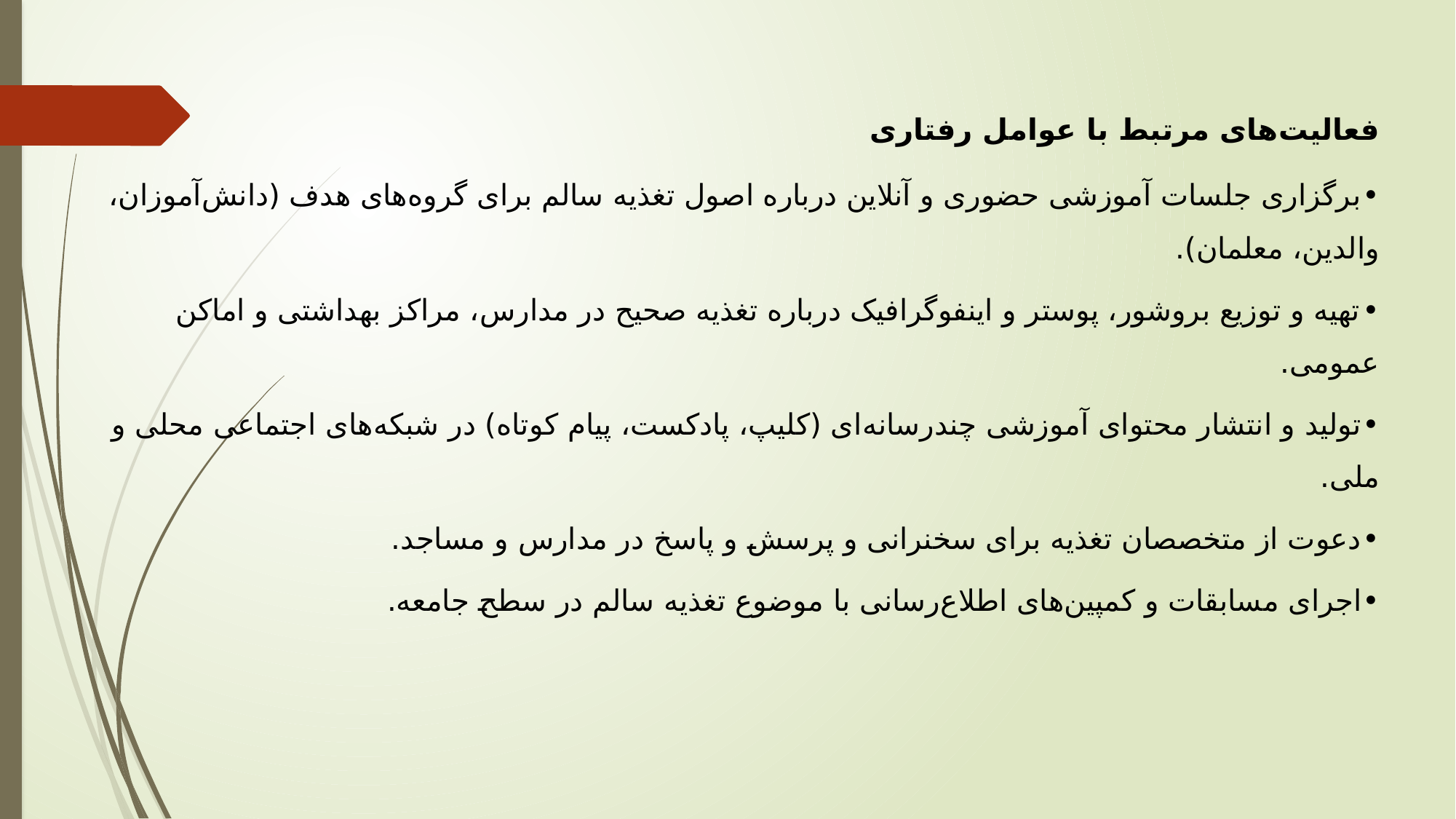

فعالیت‌های مرتبط با عوامل رفتاری
•	برگزاری جلسات آموزشی حضوری و آنلاین درباره اصول تغذیه سالم برای گروه‌های هدف (دانش‌آموزان، والدین، معلمان).
•	تهیه و توزیع بروشور، پوستر و اینفوگرافیک درباره تغذیه صحیح در مدارس، مراکز بهداشتی و اماکن عمومی.
•	تولید و انتشار محتوای آموزشی چندرسانه‌ای (کلیپ، پادکست، پیام کوتاه) در شبکه‌های اجتماعی محلی و ملی.
•	دعوت از متخصصان تغذیه برای سخنرانی و پرسش و پاسخ در مدارس و مساجد.
•	اجرای مسابقات و کمپین‌های اطلاع‌رسانی با موضوع تغذیه سالم در سطح جامعه.